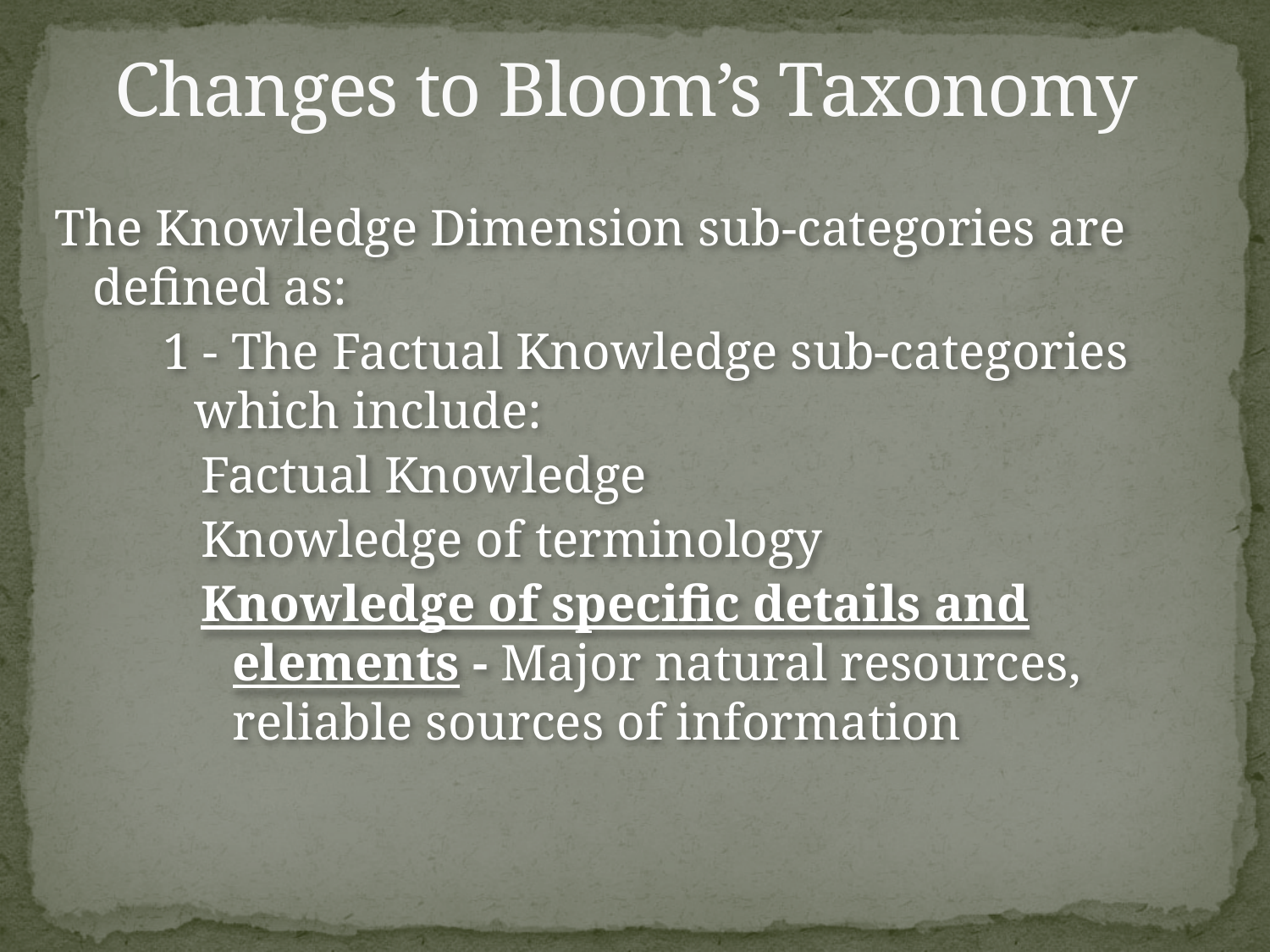

# Changes to Bloom’s Taxonomy
The Knowledge Dimension sub-categories are defined as:
1 - The Factual Knowledge sub-categories  which include:
Factual Knowledge
Knowledge of terminology
Knowledge of specific details and elements - Major natural resources, reliable sources of information